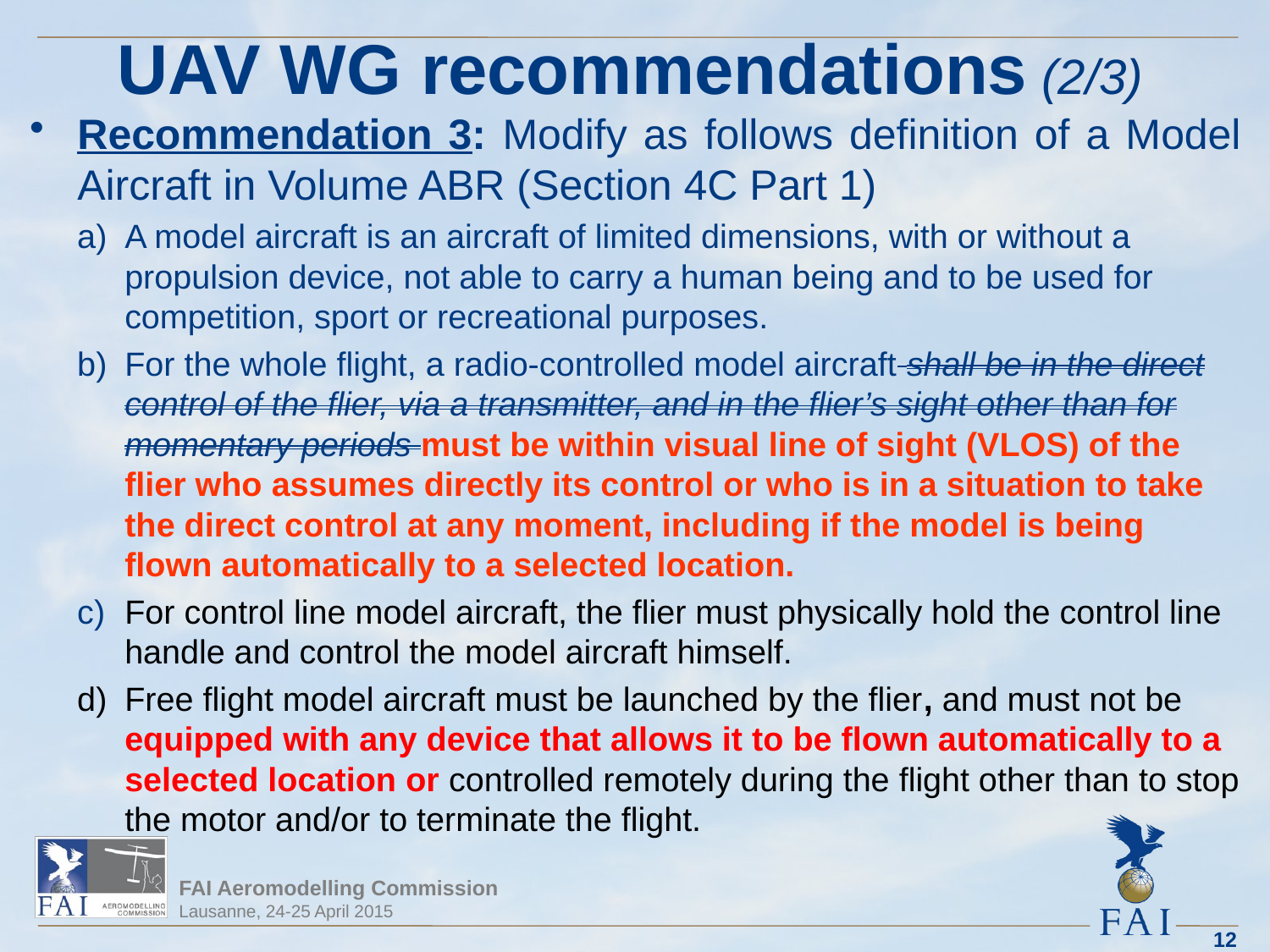

# UAV WG recommendations (2/3)
Recommendation 3: Modify as follows definition of a Model Aircraft in Volume ABR (Section 4C Part 1)
a)	A model aircraft is an aircraft of limited dimensions, with or without a propulsion device, not able to carry a human being and to be used for competition, sport or recreational purposes.
b)	For the whole flight, a radio-controlled model aircraft shall be in the direct control of the flier, via a transmitter, and in the flier’s sight other than for momentary periods must be within visual line of sight (VLOS) of the flier who assumes directly its control or who is in a situation to take the direct control at any moment, including if the model is being flown automatically to a selected location.
c)	For control line model aircraft, the flier must physically hold the control line handle and control the model aircraft himself.
d)	Free flight model aircraft must be launched by the flier, and must not be equipped with any device that allows it to be flown automatically to a selected location or controlled remotely during the flight other than to stop the motor and/or to terminate the flight.